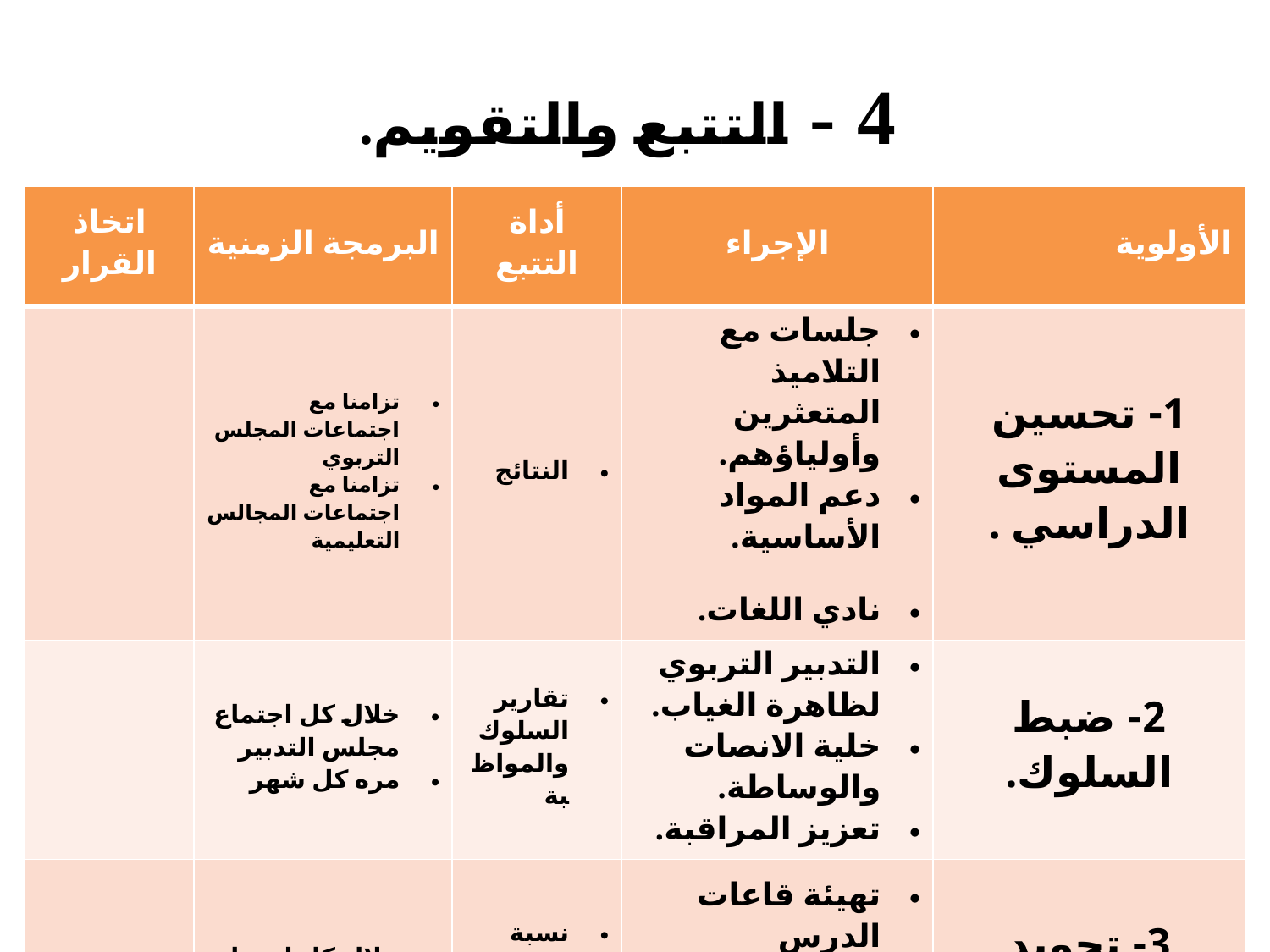

# 4 - التتبع والتقويم.
| اتخاذ القرار | البرمجة الزمنية | أداة التتبع | الإجراء | الأولوية |
| --- | --- | --- | --- | --- |
|  | تزامنا مع اجتماعات المجلس التربوي تزامنا مع اجتماعات المجالس التعليمية | النتائج | جلسات مع التلاميذ المتعثرين وأولياؤهم. دعم المواد الأساسية. نادي اللغات. | 1- تحسين المستوى الدراسي . |
|  | خلال كل اجتماع مجلس التدبير مره كل شهر | تقارير السلوك والمواظبة | التدبير التربوي لظاهرة الغياب. خلية الانصات والوساطة. تعزيز المراقبة. | 2- ضبط السلوك. |
|  | خلال كل اجتماع مجلس التدبير | نسبة الإنجاز | تهيئة قاعات الدرس تهيئة فضاءات التربية البدنية | 3- تجويد الفضاءات |